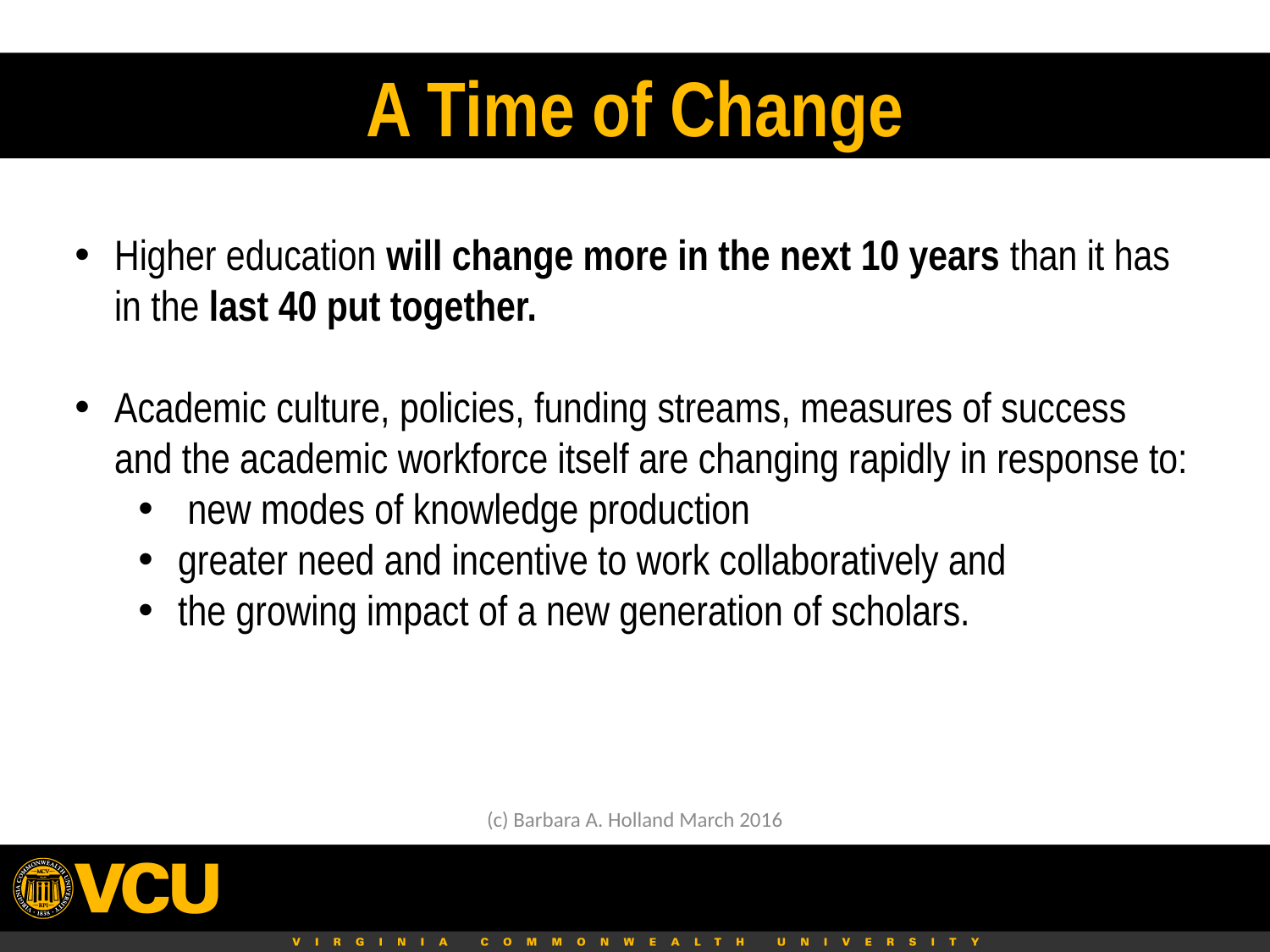

A Time of Change
Higher education will change more in the next 10 years than it has in the last 40 put together.

Academic culture, policies, funding streams, measures of success and the academic workforce itself are changing rapidly in response to:
 new modes of knowledge production
greater need and incentive to work collaboratively and
the growing impact of a new generation of scholars.
(c) Barbara A. Holland March 2016